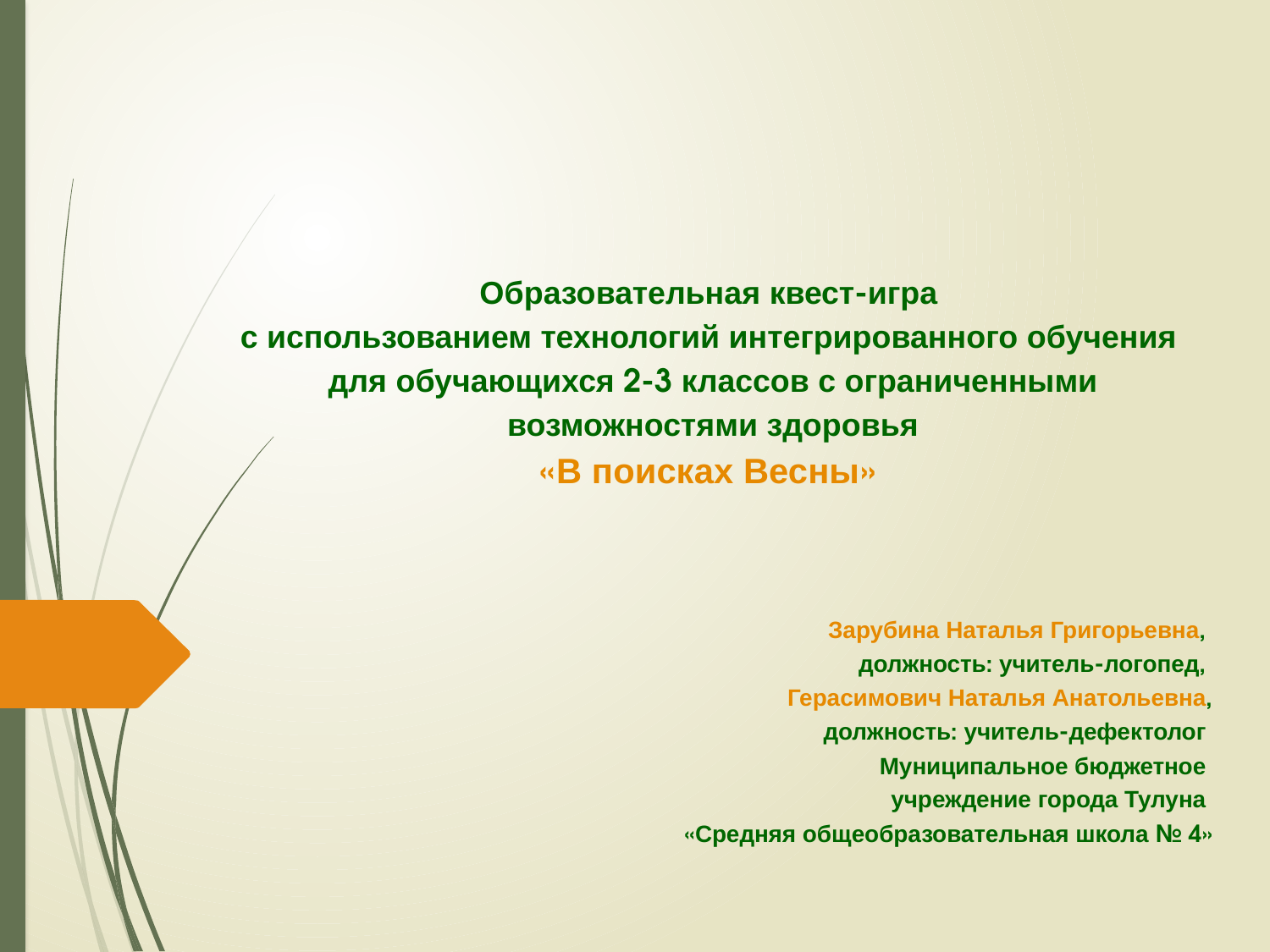

# Образовательная квест-игра с использованием технологий интегрированного обучения для обучающихся 2-3 классов с ограниченными возможностями здоровья «В поисках Весны»
Зарубина Наталья Григорьевна,
должность: учитель-логопед,
Герасимович Наталья Анатольевна,
должность: учитель-дефектолог
Муниципальное бюджетное
учреждение города Тулуна
«Средняя общеобразовательная школа № 4»